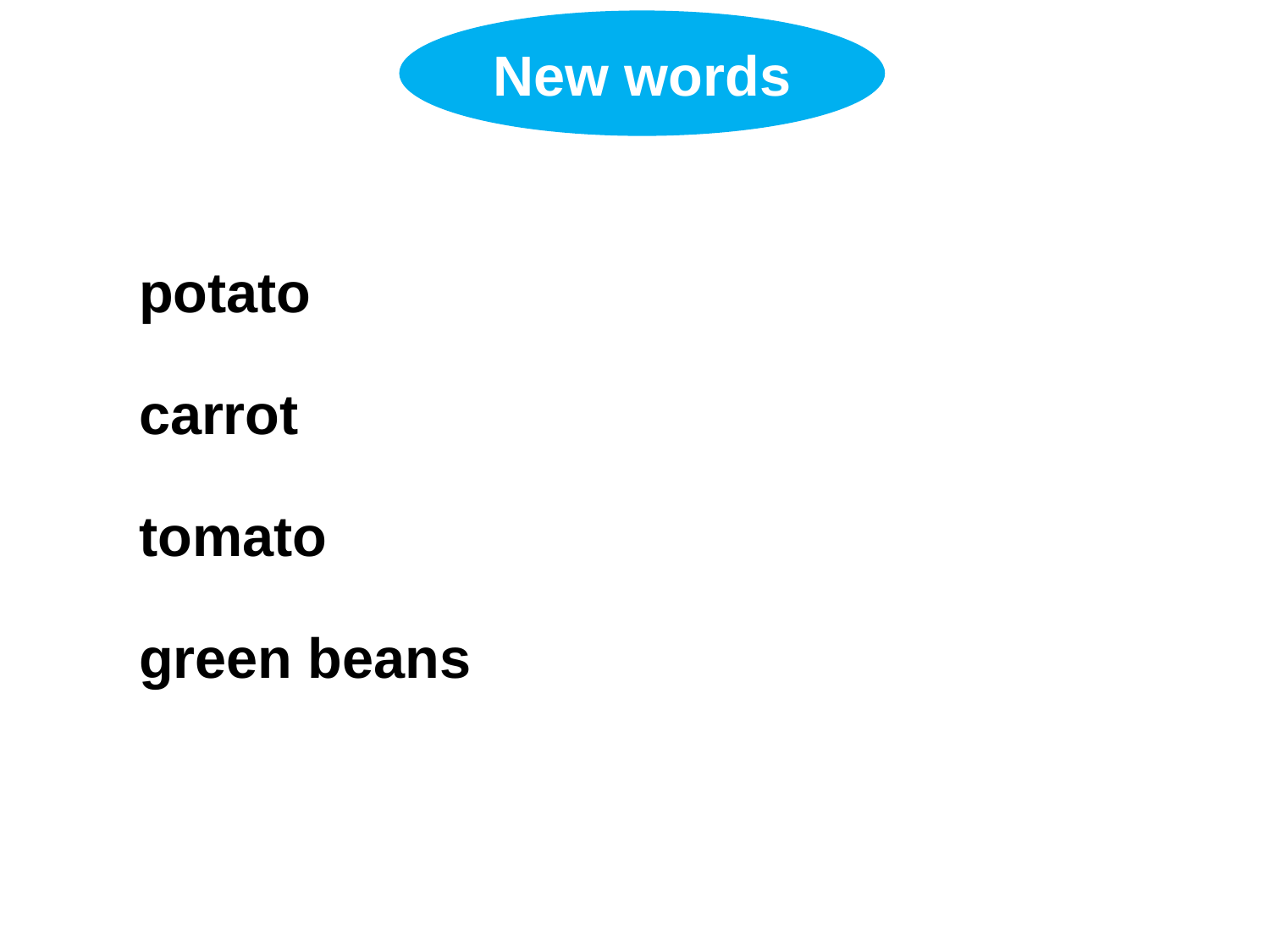

New words
potato
carrot
tomato
green beans